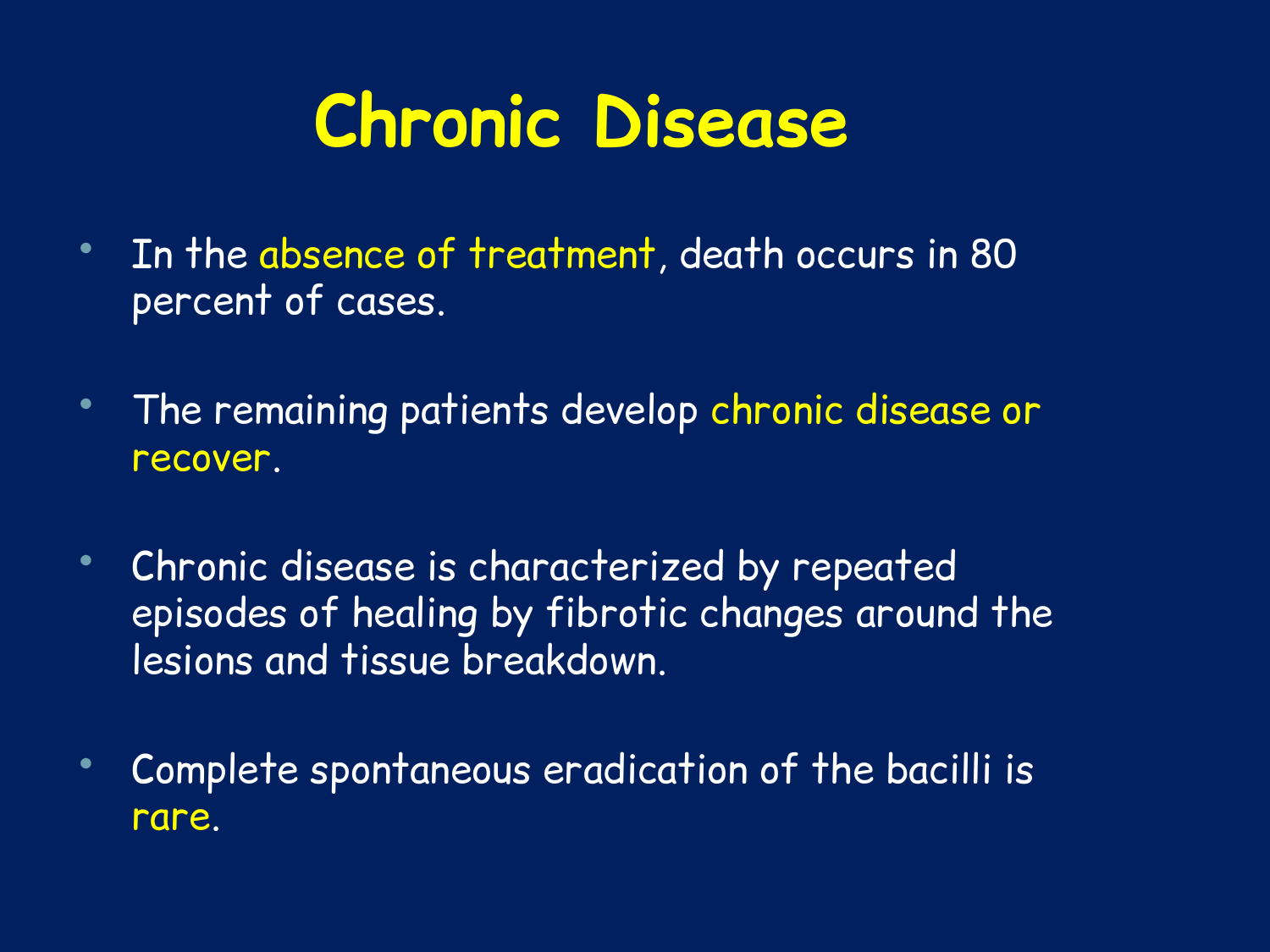

# Chronic Disease
In the absence of treatment, death occurs in 80 percent of cases.

The remaining patients develop chronic disease or recover.

Chronic disease is characterized by repeated episodes of healing by fibrotic changes around the lesions and tissue breakdown.

Complete spontaneous eradication of the bacilli is rare.